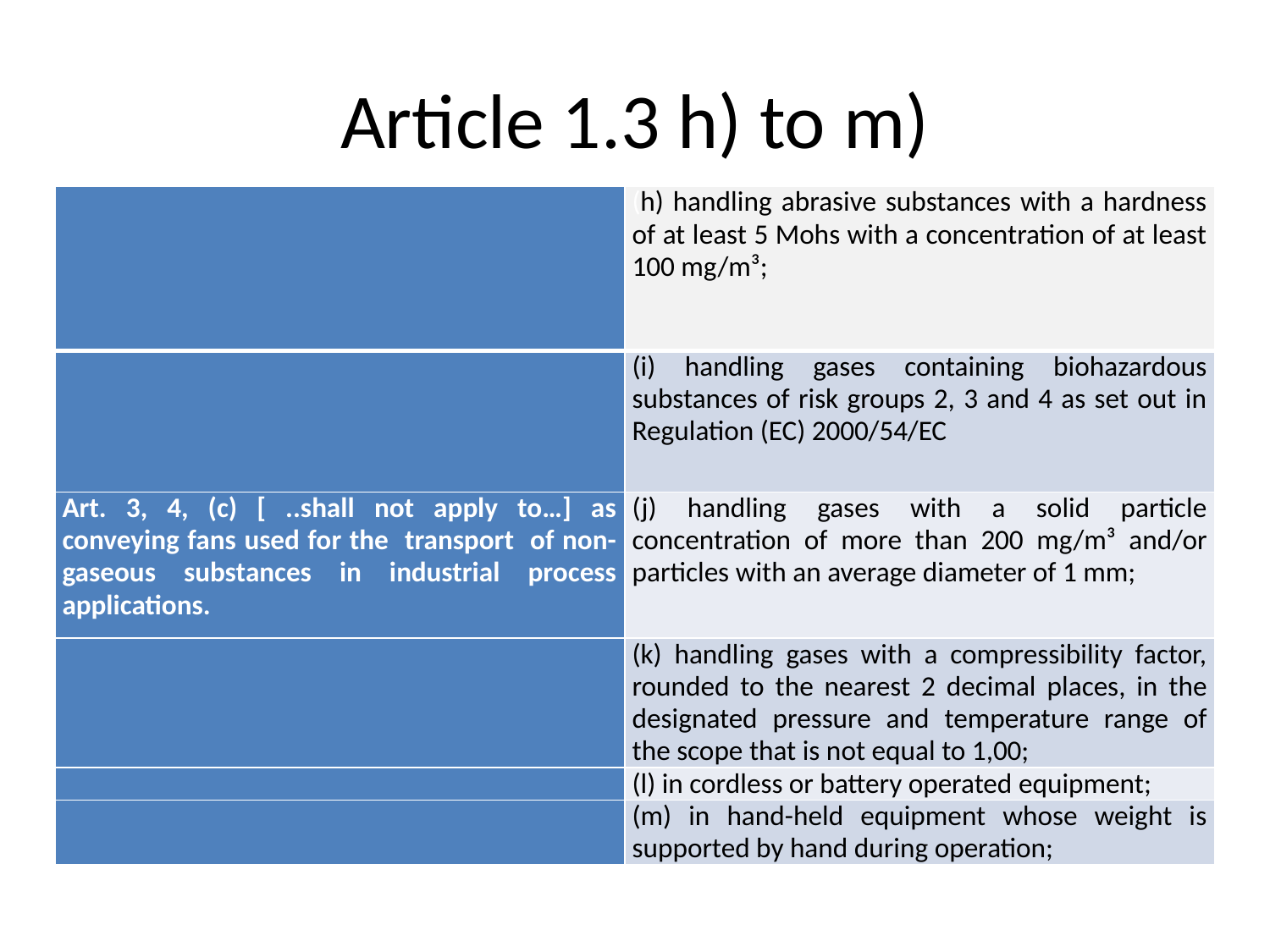

# Article 1.3 h) to m)
|  | (h) handling abrasive substances with a hardness of at least 5 Mohs with a concentration of at least 100 mg/m³; |
| --- | --- |
|  | (i) handling gases containing biohazardous substances of risk groups 2, 3 and 4 as set out in Regulation (EC) 2000/54/EC |
| Art. 3, 4, (c) [ ..shall not apply to…] as conveying fans used for the transport of non-gaseous substances in industrial process applications. | (j) handling gases with a solid particle concentration of more than 200 mg/m³ and/or particles with an average diameter of 1 mm; |
|  | (k) handling gases with a compressibility factor, rounded to the nearest 2 decimal places, in the designated pressure and temperature range of the scope that is not equal to 1,00; |
|  | (l) in cordless or battery operated equipment; |
|  | (m) in hand-held equipment whose weight is supported by hand during operation; |